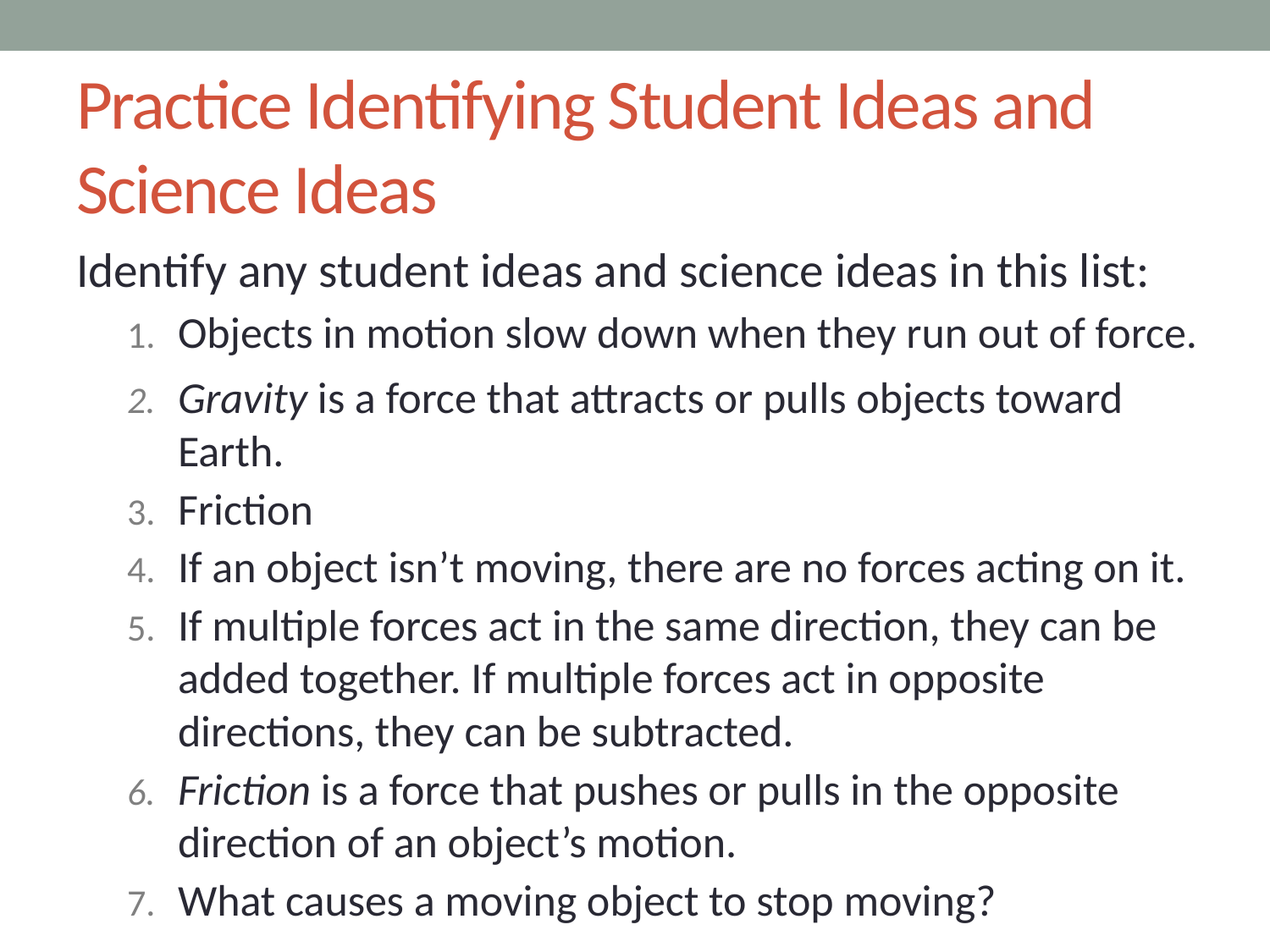

# Practice Identifying Student Ideas and Science Ideas
Identify any student ideas and science ideas in this list:
Objects in motion slow down when they run out of force.
Gravity is a force that attracts or pulls objects toward Earth.
Friction
If an object isn’t moving, there are no forces acting on it.
If multiple forces act in the same direction, they can be added together. If multiple forces act in opposite directions, they can be subtracted.
Friction is a force that pushes or pulls in the opposite direction of an object’s motion.
What causes a moving object to stop moving?